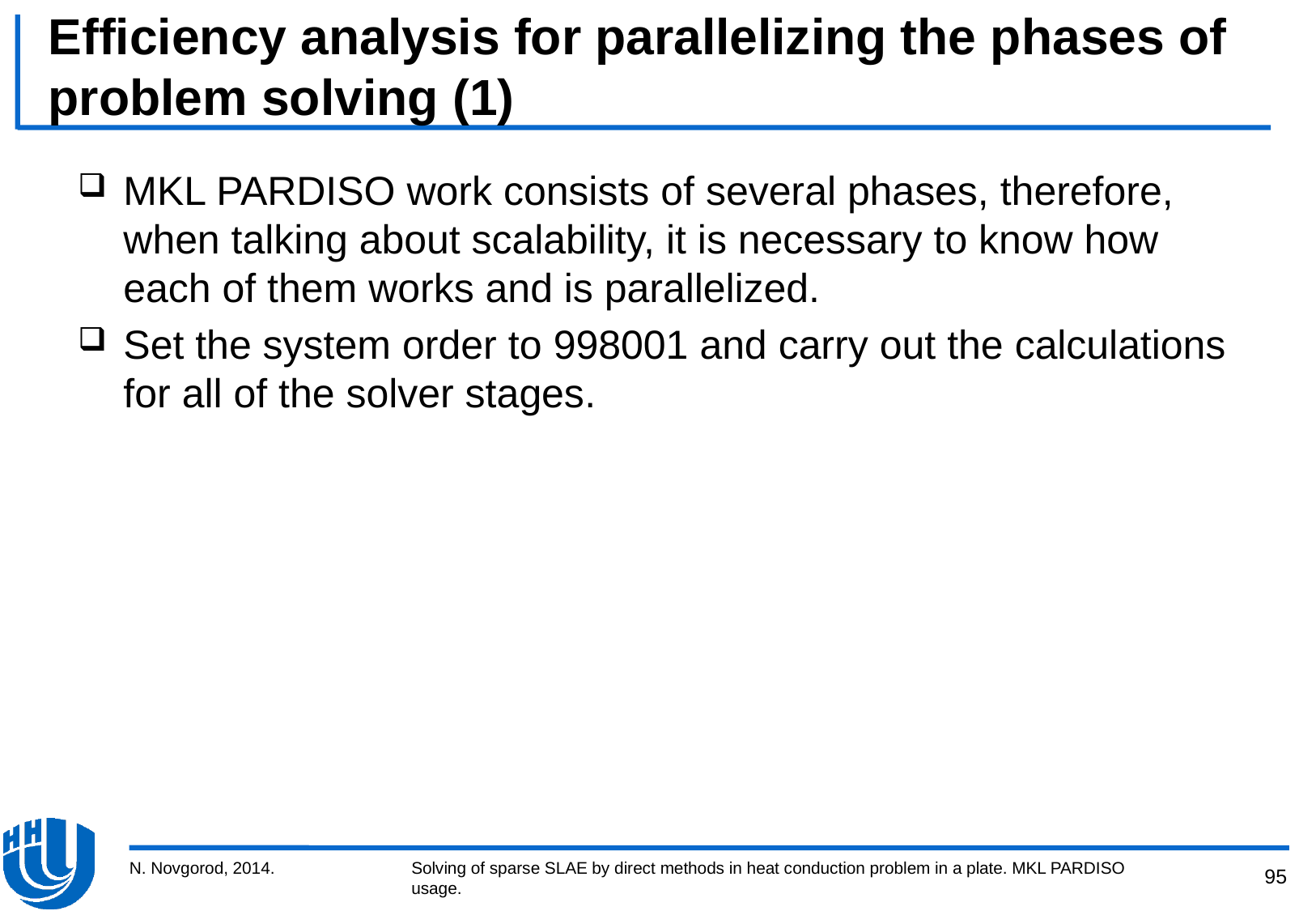

# Efficiency analysis for parallelizing the phases of problem solving (1)
MKL PARDISO work consists of several phases, therefore, when talking about scalability, it is necessary to know how each of them works and is parallelized.
Set the system order to 998001 and carry out the calculations for all of the solver stages.

N. Novgorod, 2014.
Solving of sparse SLAE by direct methods in heat conduction problem in a plate. MKL PARDISO usage.